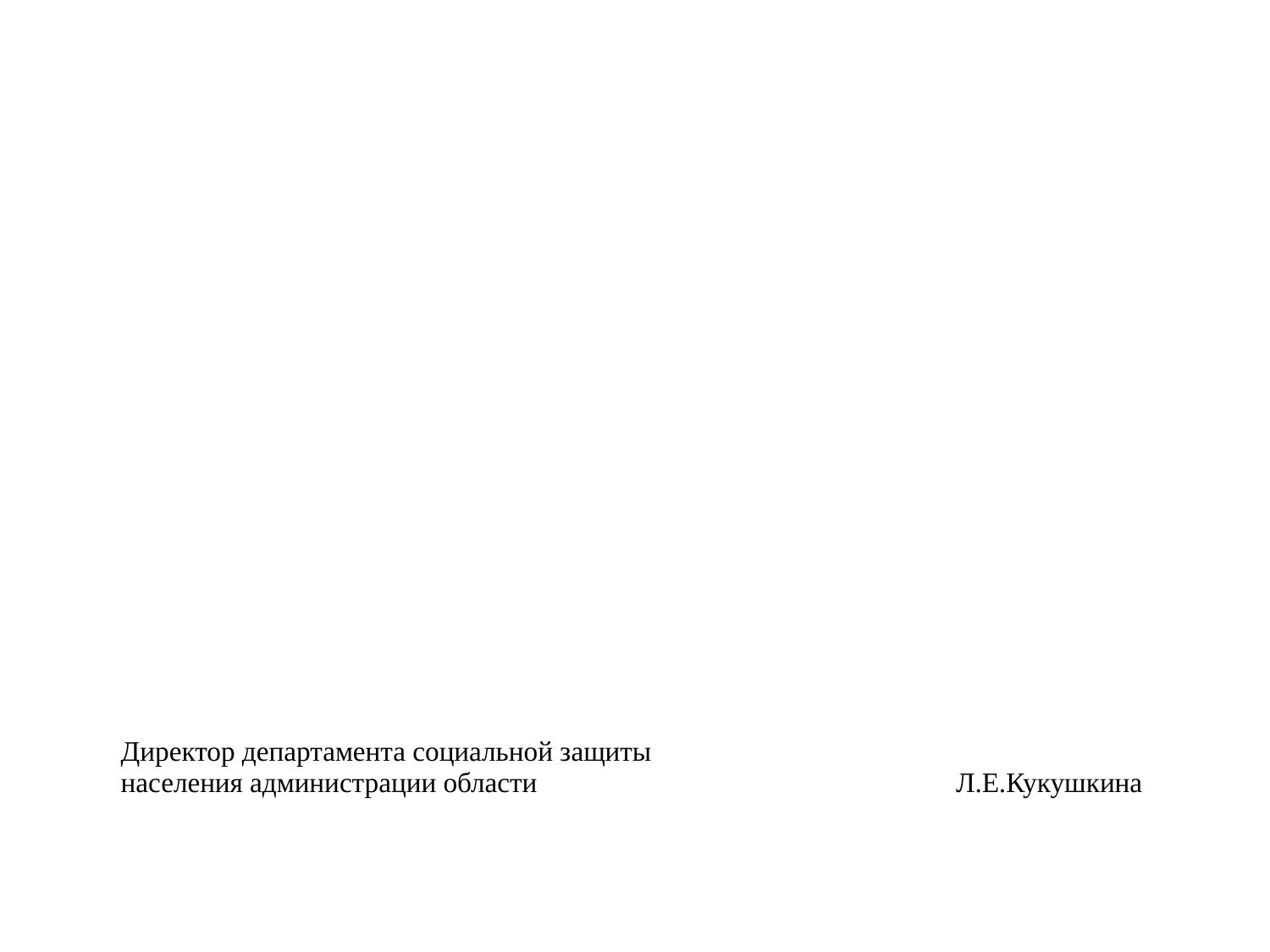

| Директор департамента социальной защиты населения администрации области Л.Е.Кукушкина |
| --- |
9